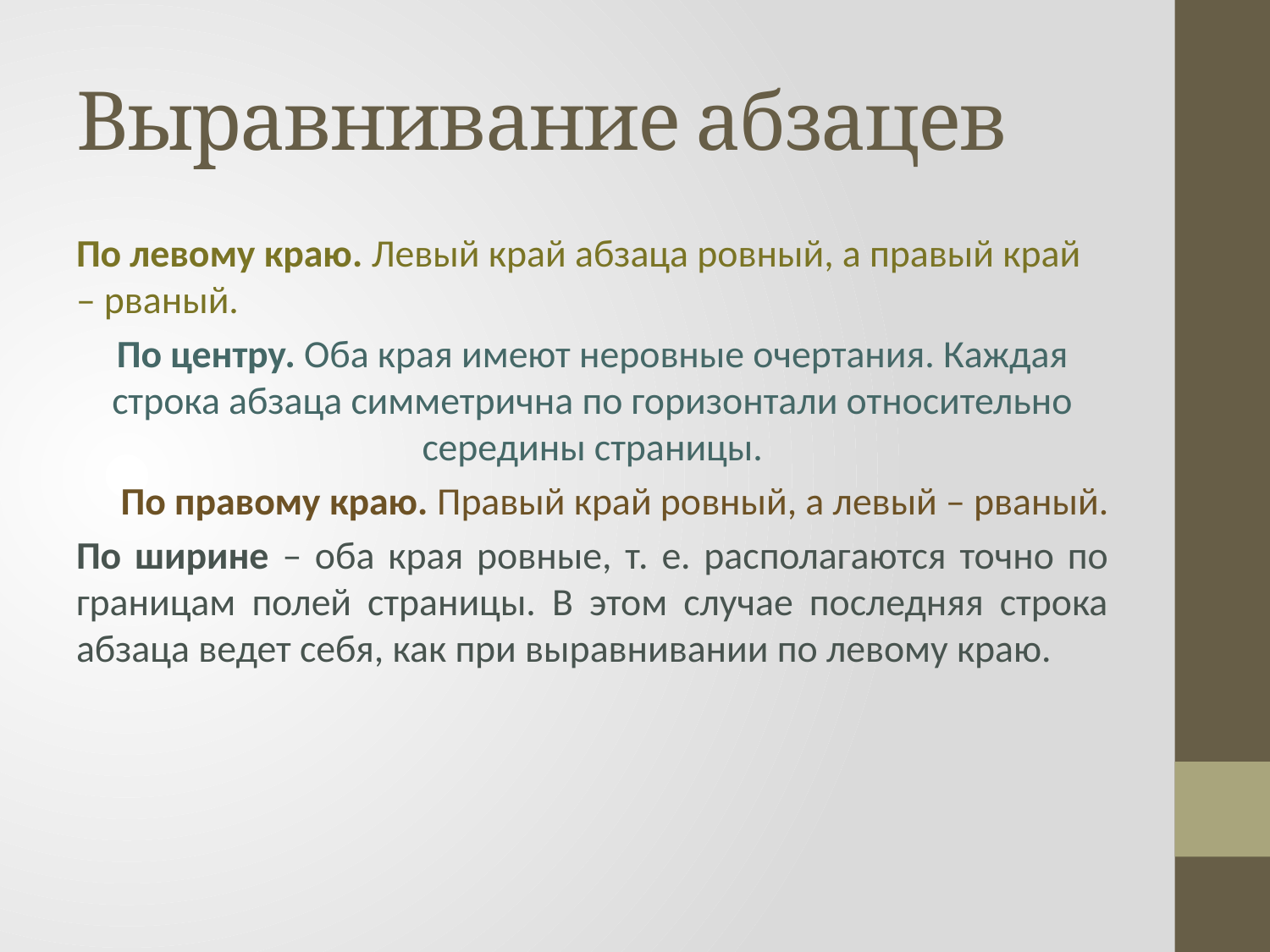

# Выравнивание абзацев
По левому краю. Левый край абзаца ровный, а правый край – рваный.
По центру. Оба края имеют неровные очертания. Каждая строка абзаца симметрична по горизонтали относительно середины страницы.
По правому краю. Правый край ровный, а левый – рваный.
По ширине – оба края ровные, т. е. располагаются точно по границам полей страницы. В этом случае последняя строка абзаца ведет себя, как при выравнивании по левому краю.